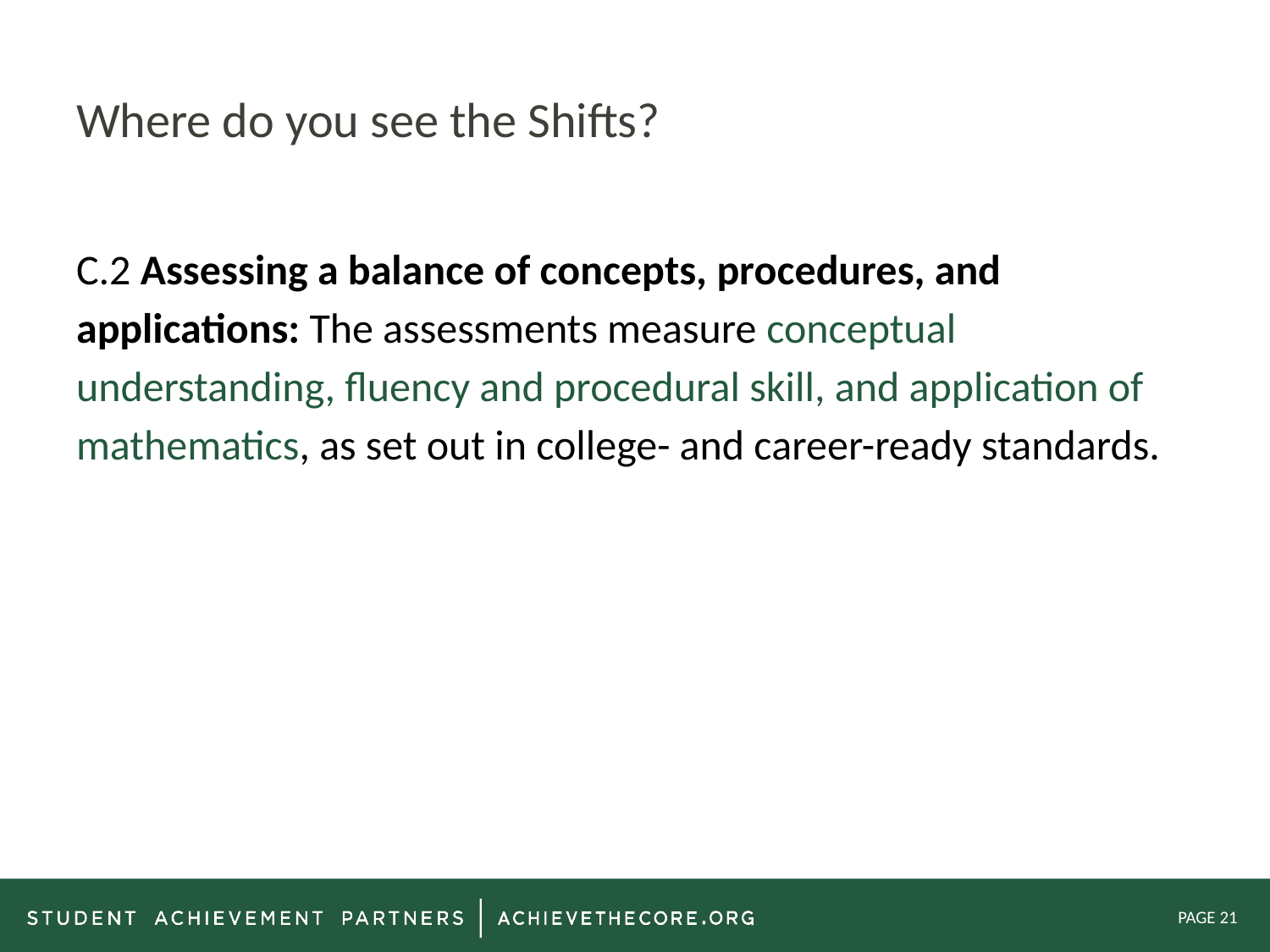

# Where do you see the Shifts?
C.2 Assessing a balance of concepts, procedures, and applications: The assessments measure conceptual understanding, fluency and procedural skill, and application of mathematics, as set out in college- and career-ready standards.